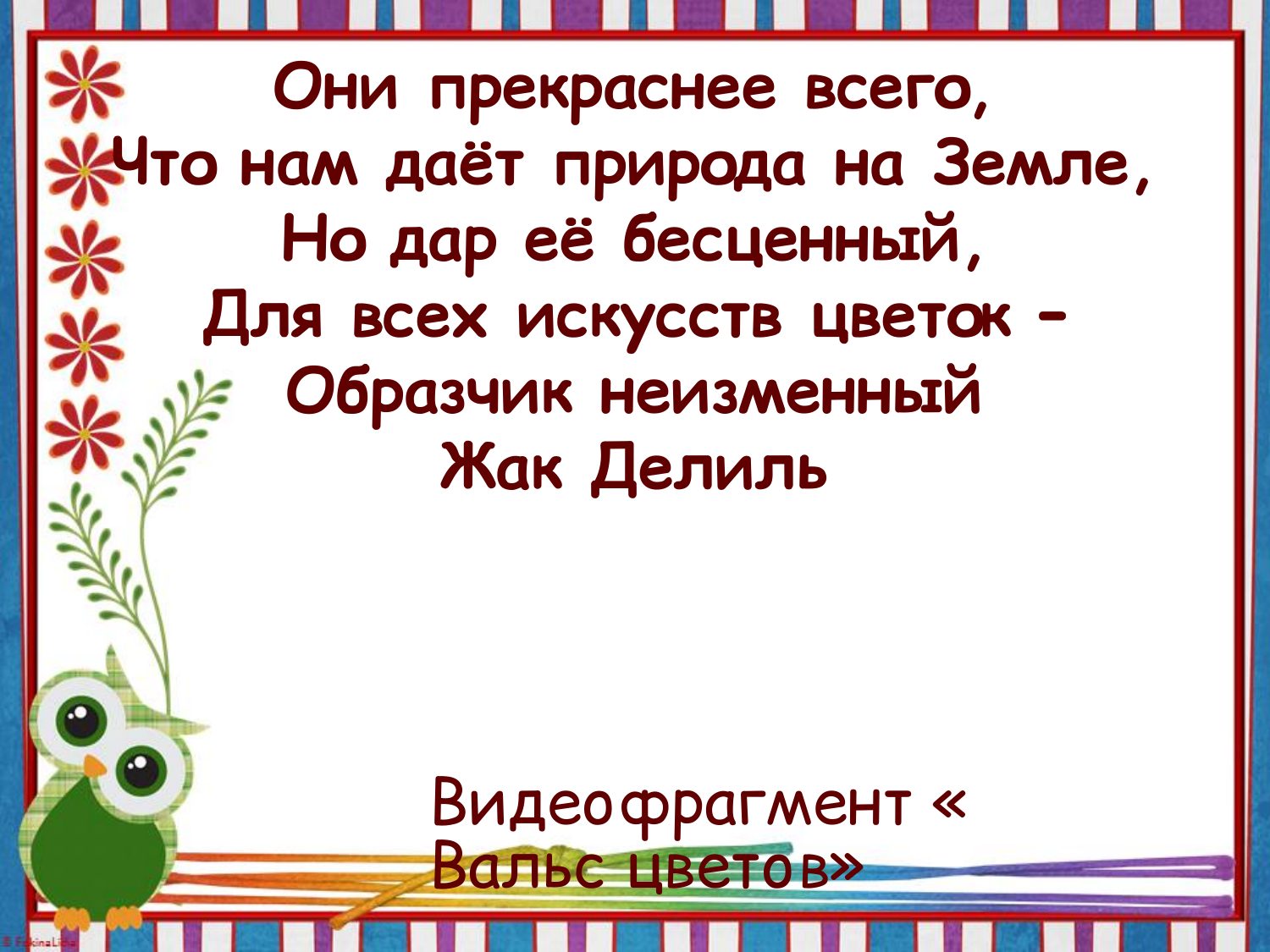

# Они прекраснее всего, Что нам даёт природа на Земле, Но дар её бесценный, Для всех искусств цветок – Образчик неизменный Жак Делиль
Видеофрагмент «Вальс цветов»